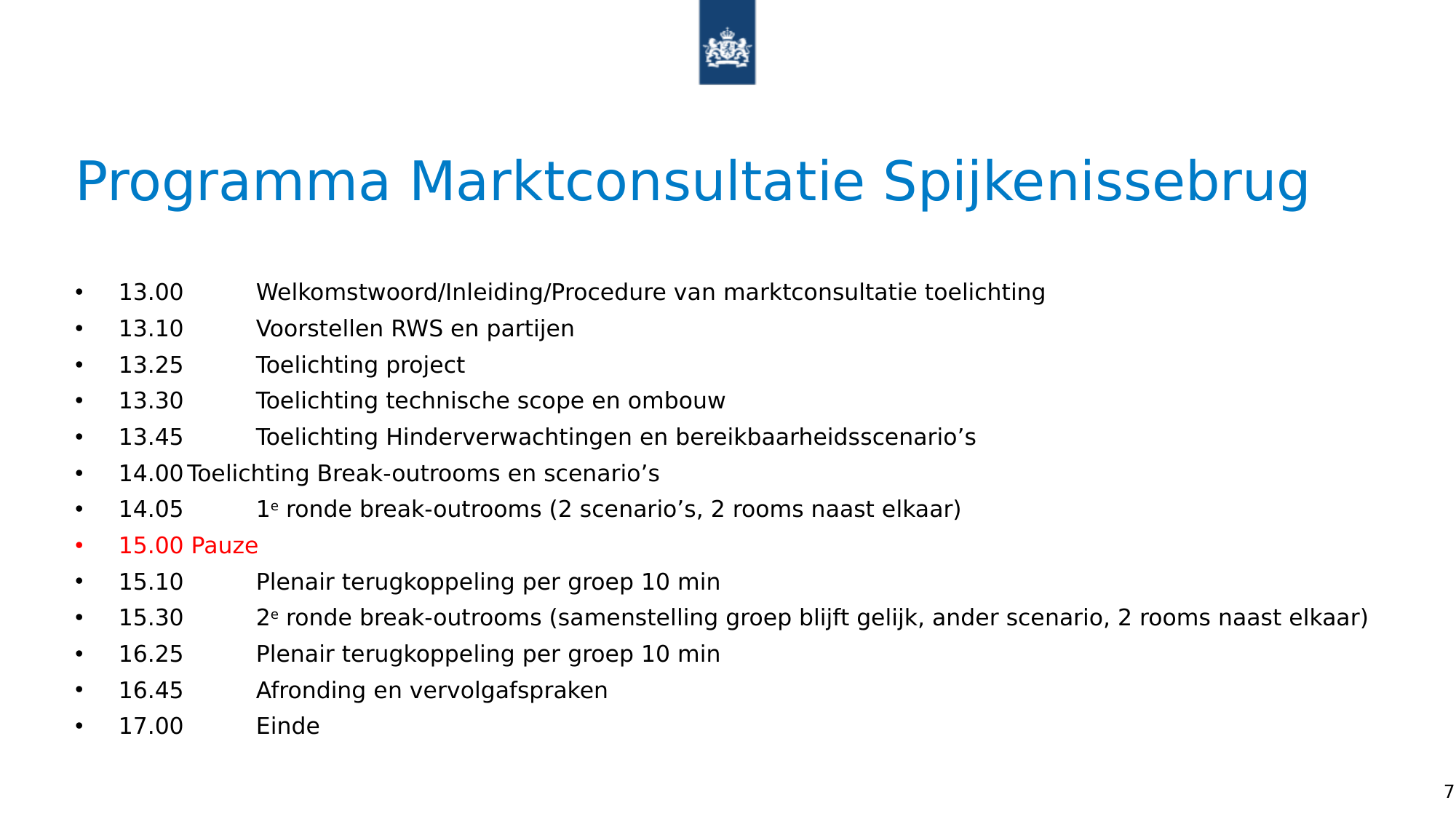

# Programma Marktconsultatie Spijkenissebrug
13.00 	Welkomstwoord/Inleiding/Procedure van marktconsultatie toelichting
13.10 	Voorstellen RWS en partijen
13.25 	Toelichting project
13.30 	Toelichting technische scope en ombouw
13.45 	Toelichting Hinderverwachtingen en bereikbaarheidsscenario’s
14.00	Toelichting Break-outrooms en scenario’s
14.05 	1e ronde break-outrooms (2 scenario’s, 2 rooms naast elkaar)
15.00 Pauze
15.10 	Plenair terugkoppeling per groep 10 min
15.30 	2e ronde break-outrooms (samenstelling groep blijft gelijk, ander scenario, 2 rooms naast elkaar)
16.25 	Plenair terugkoppeling per groep 10 min
16.45 	Afronding en vervolgafspraken
17.00 	Einde

7